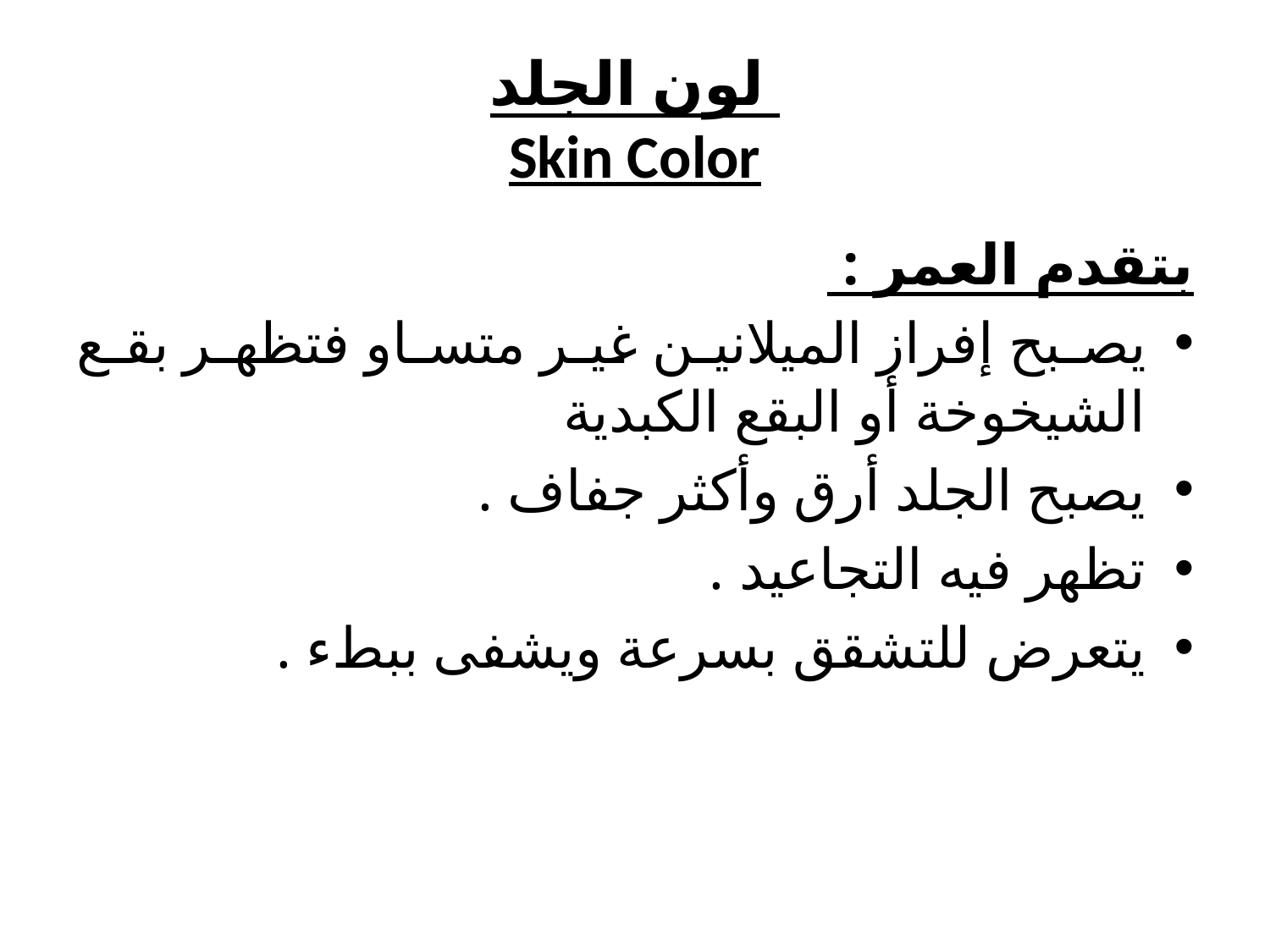

# لون الجلد Skin Color
بتقدم العمر :
يصبح إفراز الميلانين غير متساو فتظهر بقع الشيخوخة أو البقع الكبدية
يصبح الجلد أرق وأكثر جفاف .
تظهر فيه التجاعيد .
يتعرض للتشقق بسرعة ويشفى ببطء .